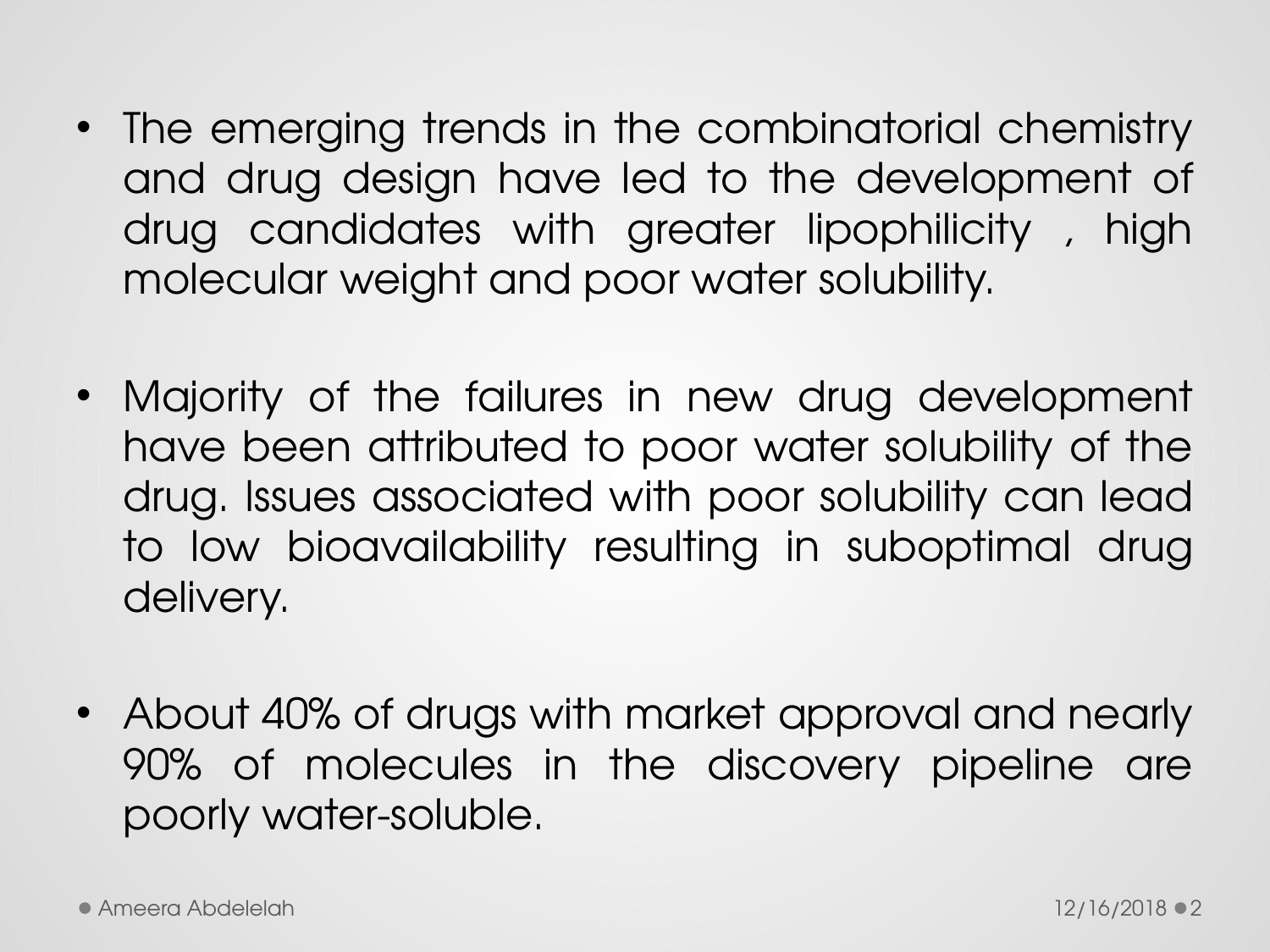

The emerging trends in the combinatorial chemistry and drug design have led to the development of drug candidates with greater lipophilicity , high molecular weight and poor water solubility.

Majority of the failures in new drug development have been attributed to poor water solubility of the drug. Issues associated with poor solubility can lead to low bioavailability resulting in suboptimal drug delivery.

About 40% of drugs with market approval and nearly 90% of molecules in the discovery pipeline are poorly water-soluble.
Ameera Abdelelah
12/16/2018
2